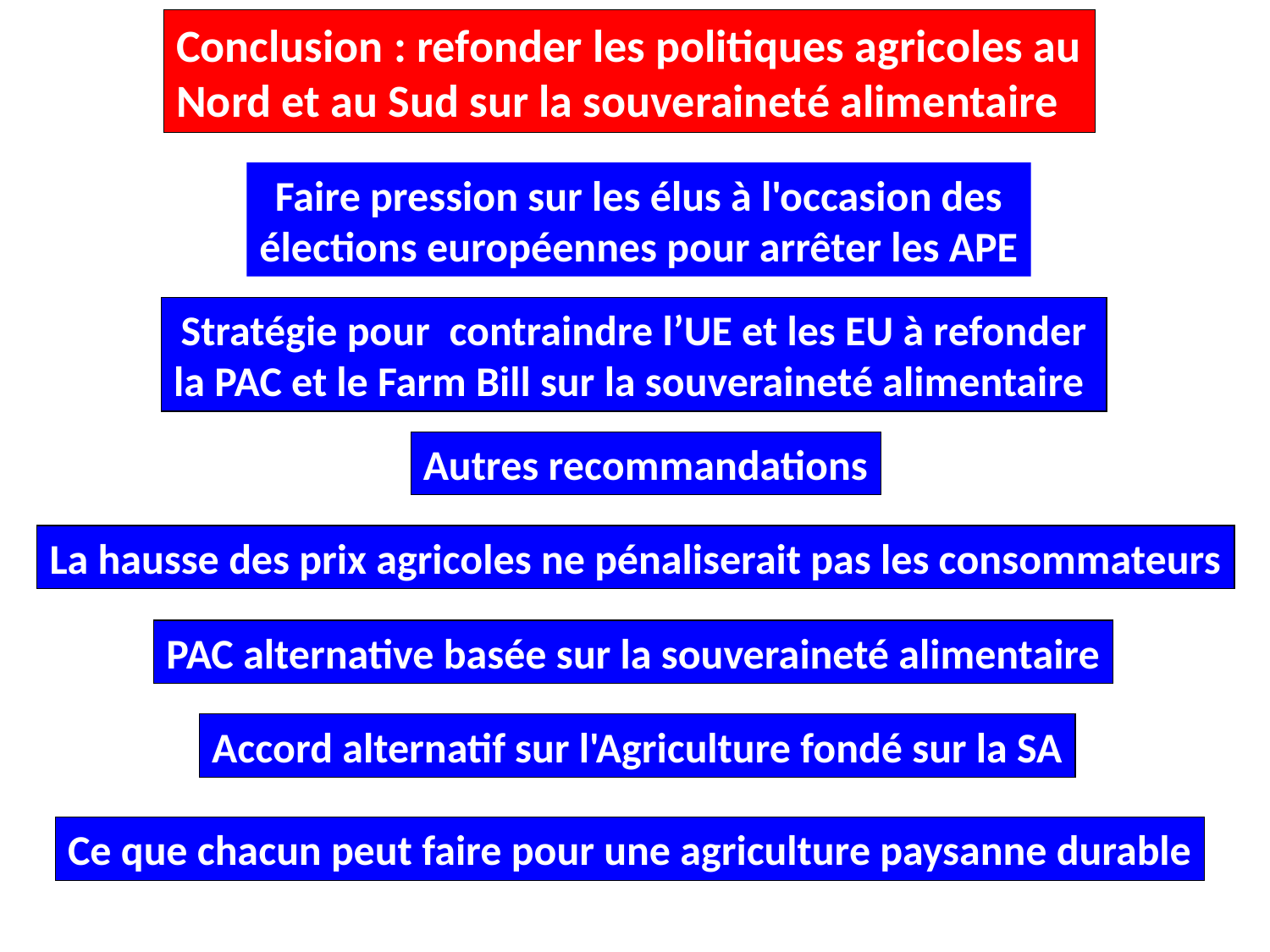

Conclusion : refonder les politiques agricoles au
Nord et au Sud sur la souveraineté alimentaire
Faire pression sur les élus à l'occasion des
élections européennes pour arrêter les APE
Stratégie pour  contraindre l’UE et les EU à refonder
la PAC et le Farm Bill sur la souveraineté alimentaire
Autres recommandations
La hausse des prix agricoles ne pénaliserait pas les consommateurs
PAC alternative basée sur la souveraineté alimentaire
Accord alternatif sur l'Agriculture fondé sur la SA
Ce que chacun peut faire pour une agriculture paysanne durable